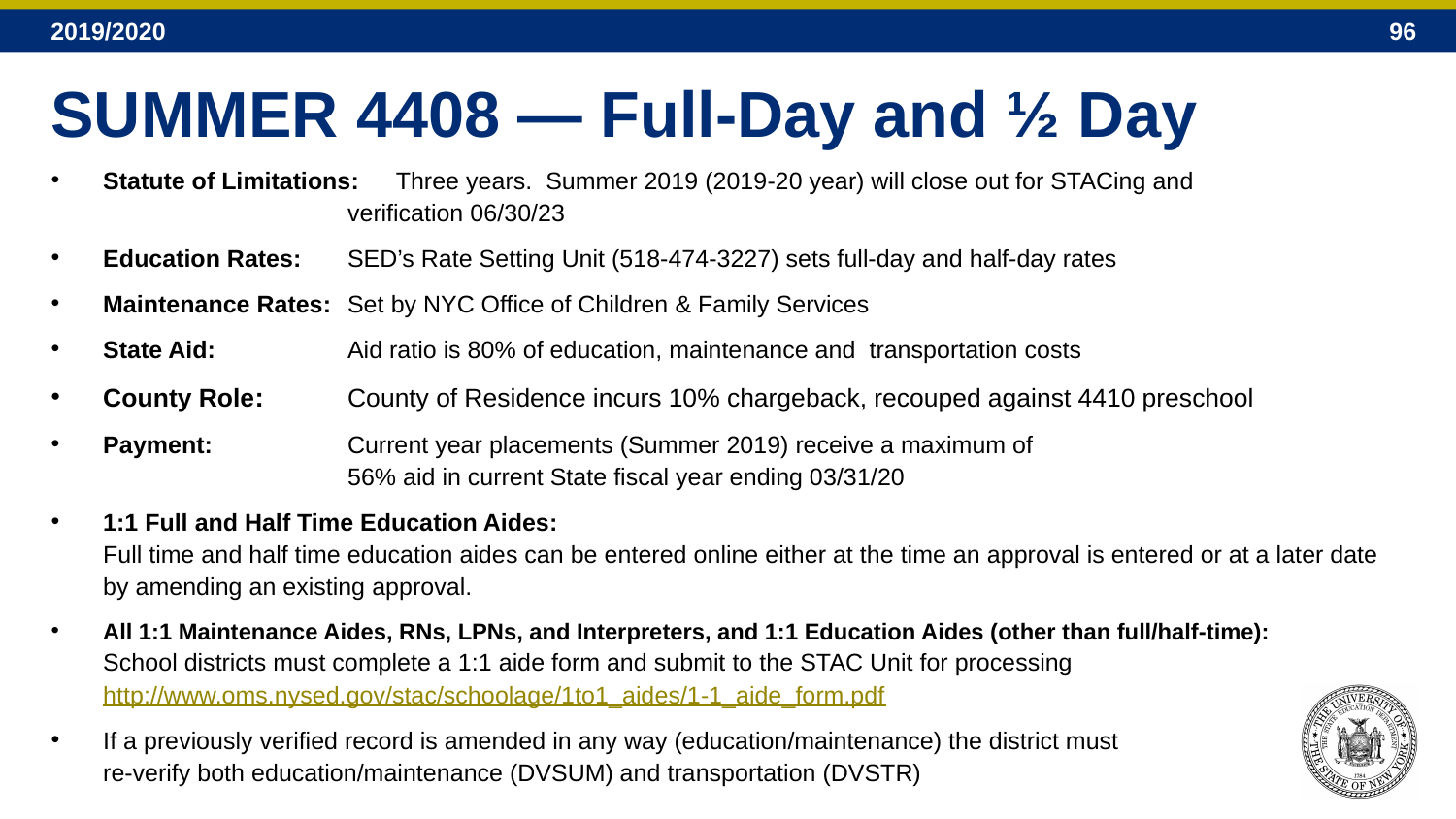

# SUMMER 4408 — Full-Day and ½ Day
Statute of Limitations:	Three years.  Summer 2019 (2019-20 year) will close out for STACing and
	verification 06/30/23
Education Rates:	SED’s Rate Setting Unit (518-474-3227) sets full-day and half-day rates
Maintenance Rates:	Set by NYC Office of Children & Family Services
State Aid:	Aid ratio is 80% of education, maintenance and  transportation costs
County Role:	County of Residence incurs 10% chargeback, recouped against 4410 preschool
Payment:	Current year placements (Summer 2019) receive a maximum of
	56% aid in current State fiscal year ending 03/31/20
1:1 Full and Half Time Education Aides:
Full time and half time education aides can be entered online either at the time an approval is entered or at a later date by amending an existing approval.
All 1:1 Maintenance Aides, RNs, LPNs, and Interpreters, and 1:1 Education Aides (other than full/half-time):
School districts must complete a 1:1 aide form and submit to the STAC Unit for processing http://www.oms.nysed.gov/stac/schoolage/1to1_aides/1-1_aide_form.pdf
If a previously verified record is amended in any way (education/maintenance) the district must
re-verify both education/maintenance (DVSUM) and transportation (DVSTR)